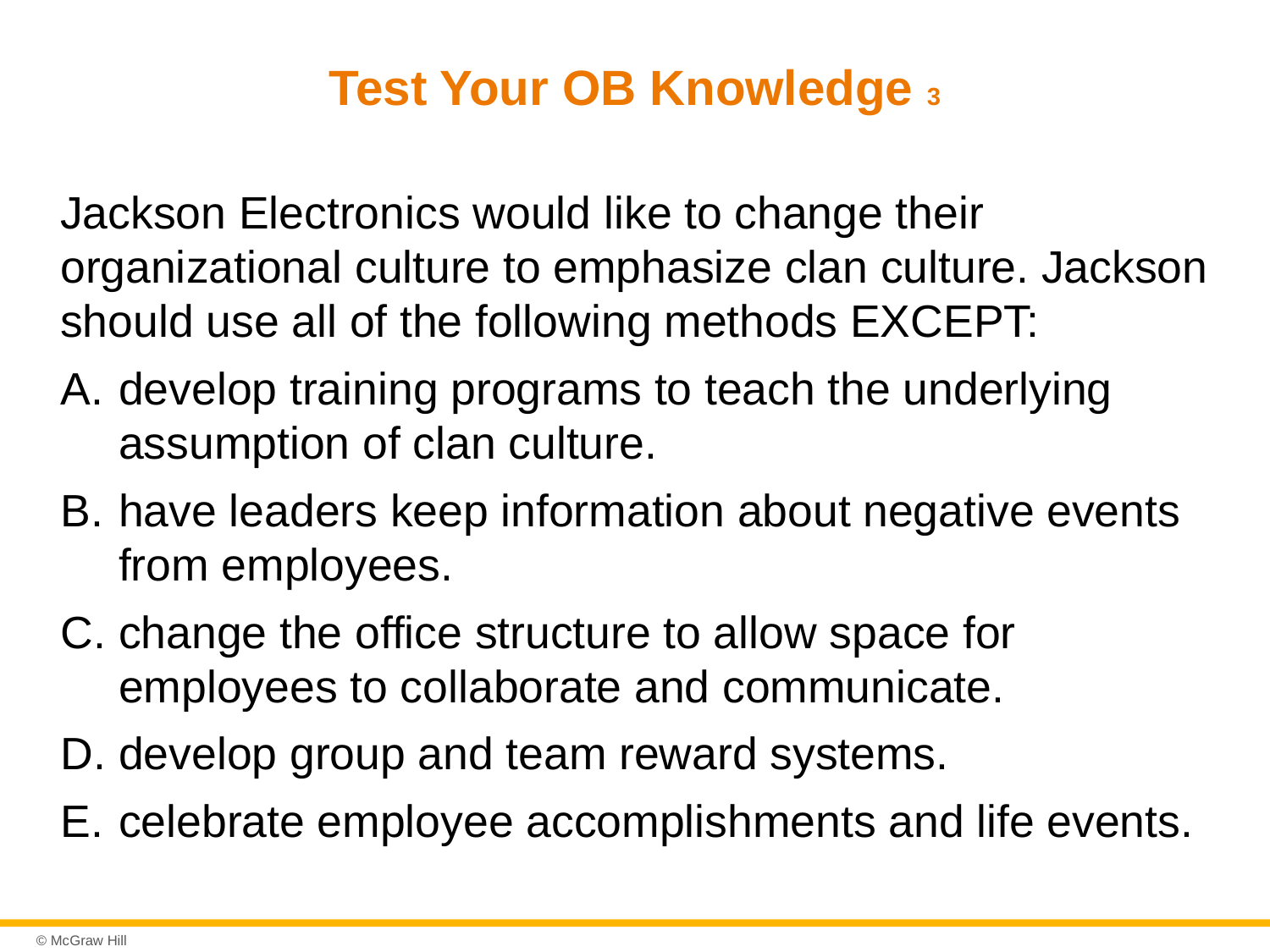

# Test Your OB Knowledge 3
Jackson Electronics would like to change their organizational culture to emphasize clan culture. Jackson should use all of the following methods EXCEPT:
develop training programs to teach the underlying assumption of clan culture.
have leaders keep information about negative events from employees.
change the office structure to allow space for employees to collaborate and communicate.
develop group and team reward systems.
celebrate employee accomplishments and life events.